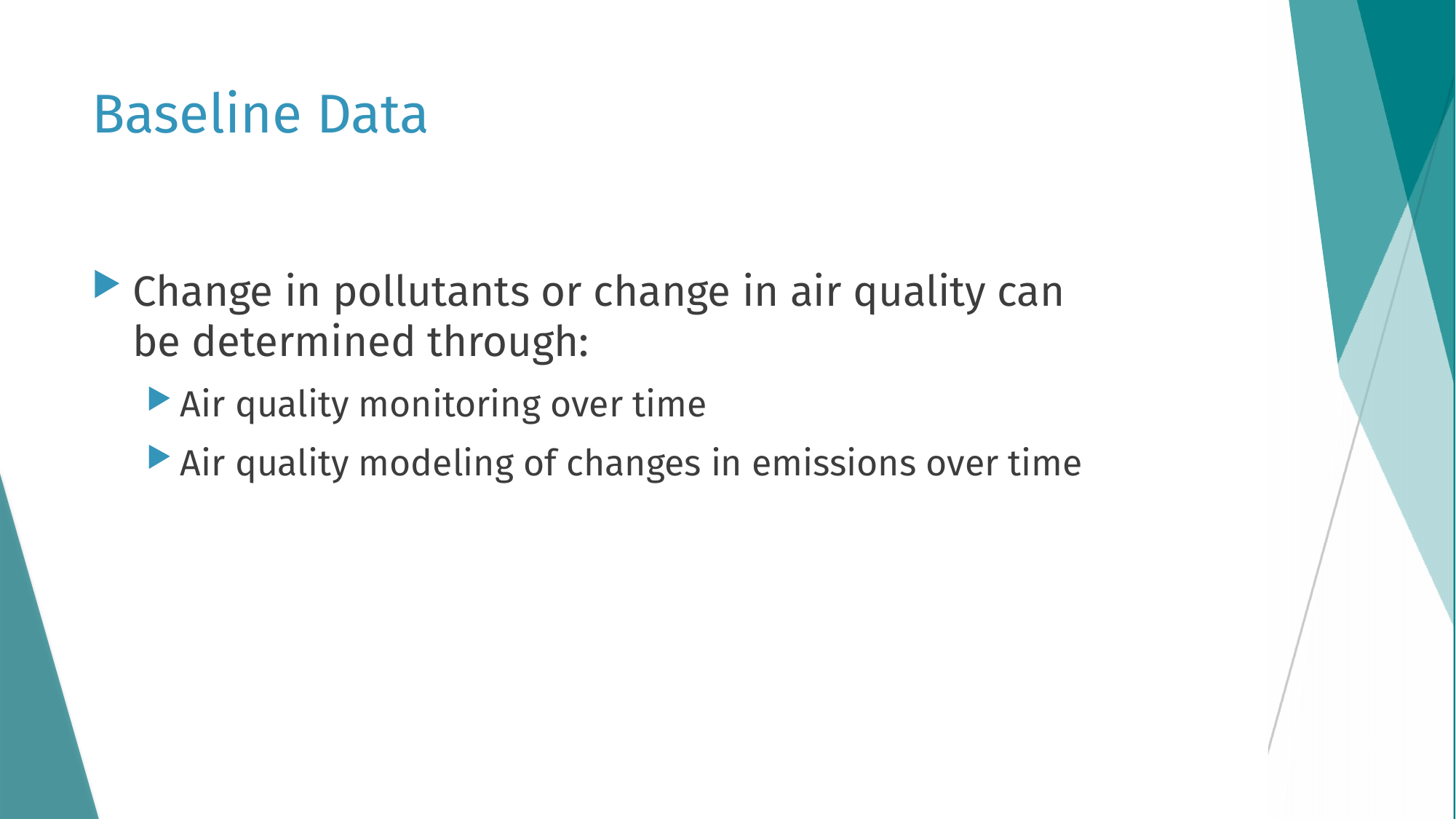

# Baseline Data
Change in pollutants or change in air quality can be determined through:​
Air quality monitoring over time​
Air quality modeling of changes in emissions over time

17